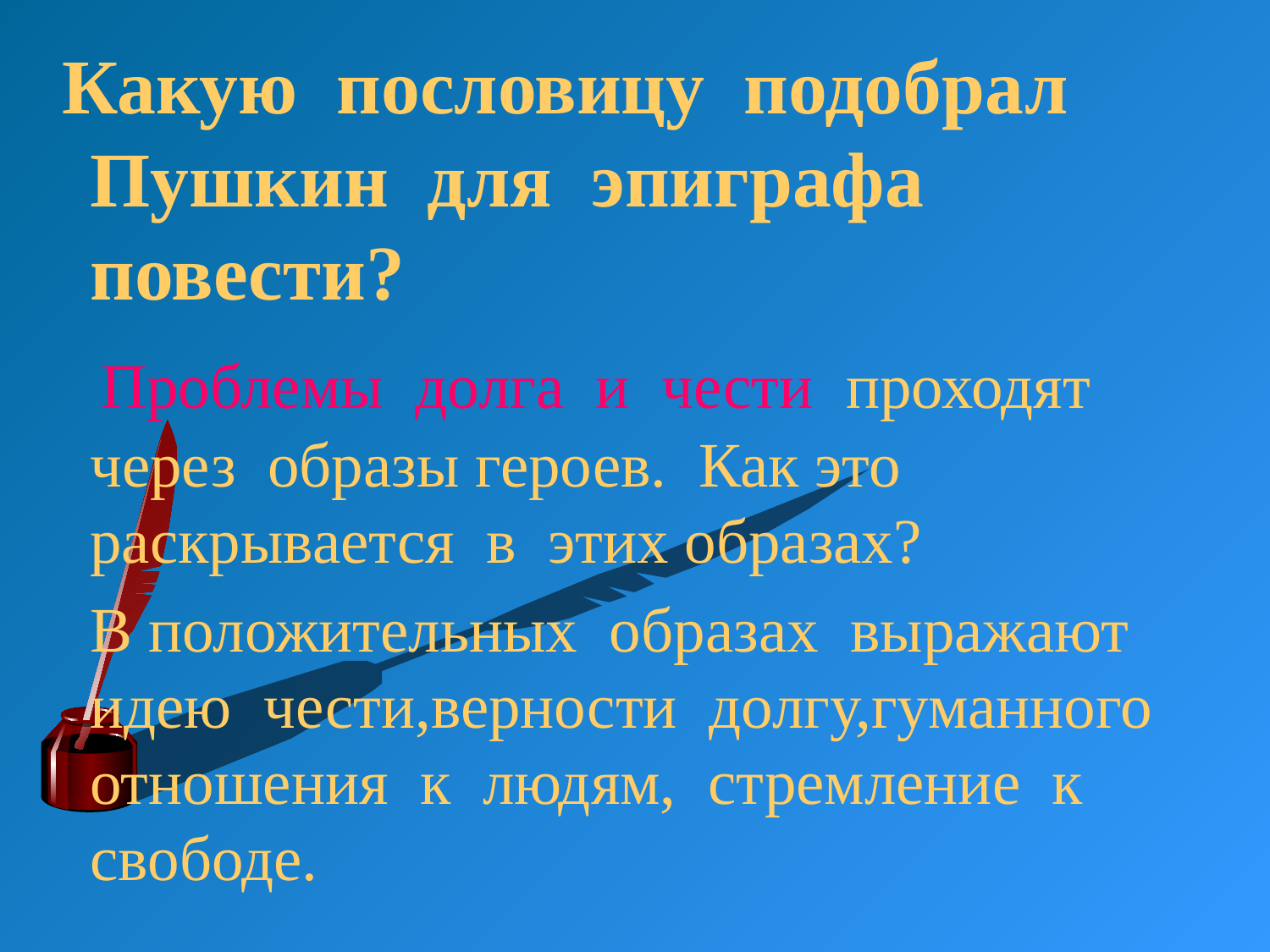

Какую  пословицу  подобрал   Пушкин  для  эпиграфа  повести?
   Проблемы  долга  и  чести  проходят  через  образы героев.  Как это раскрывается  в  этих образах?
   В положительных  образах  выражают  идею  чести,верности  долгу,гуманного  отношения  к  людям,  стремление  к свободе.